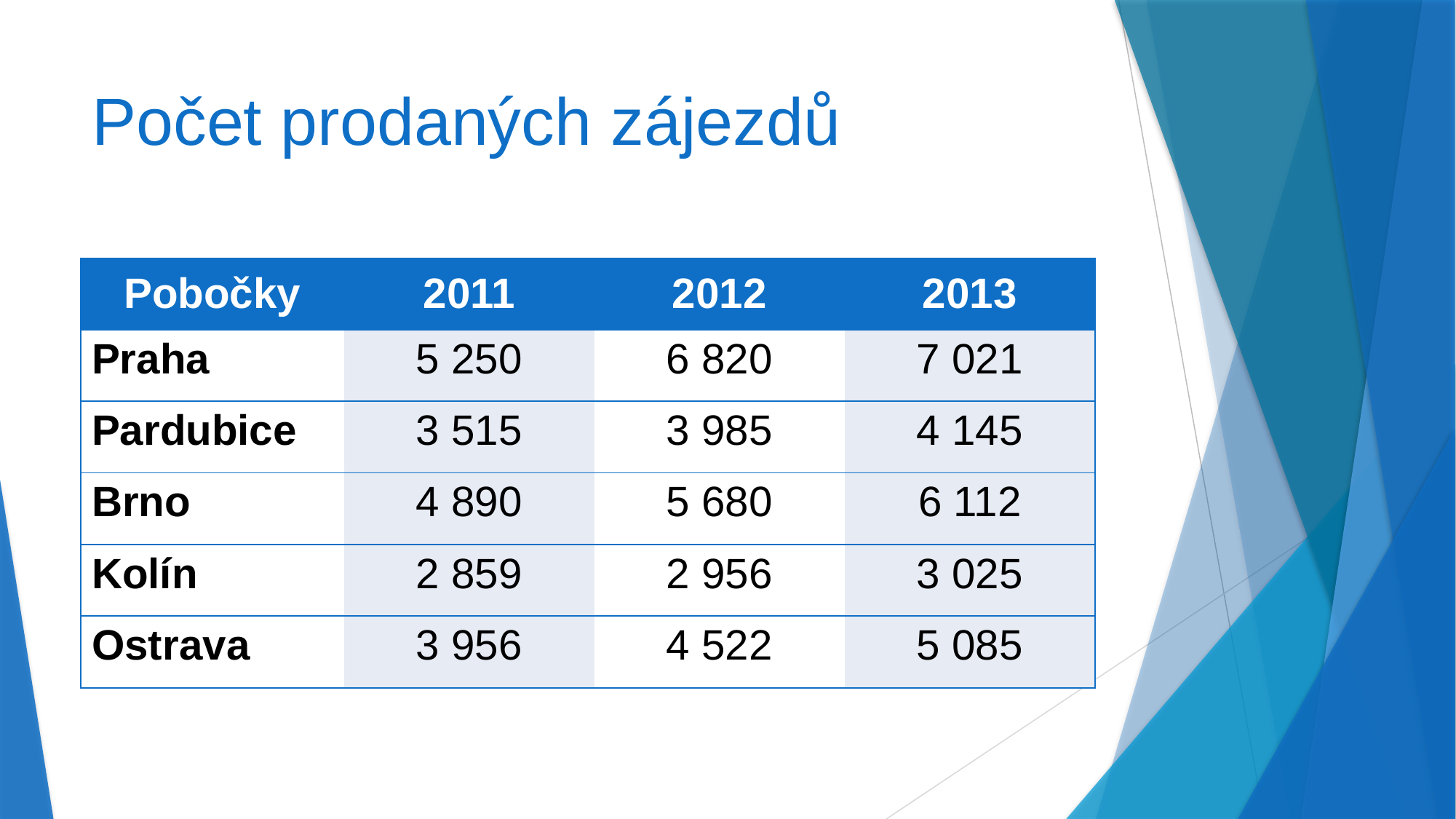

# Počet prodaných zájezdů
| Pobočky | 2011 | 2012 | 2013 |
| --- | --- | --- | --- |
| Praha | 5 250 | 6 820 | 7 021 |
| Pardubice | 3 515 | 3 985 | 4 145 |
| Brno | 4 890 | 5 680 | 6 112 |
| Kolín | 2 859 | 2 956 | 3 025 |
| Ostrava | 3 956 | 4 522 | 5 085 |